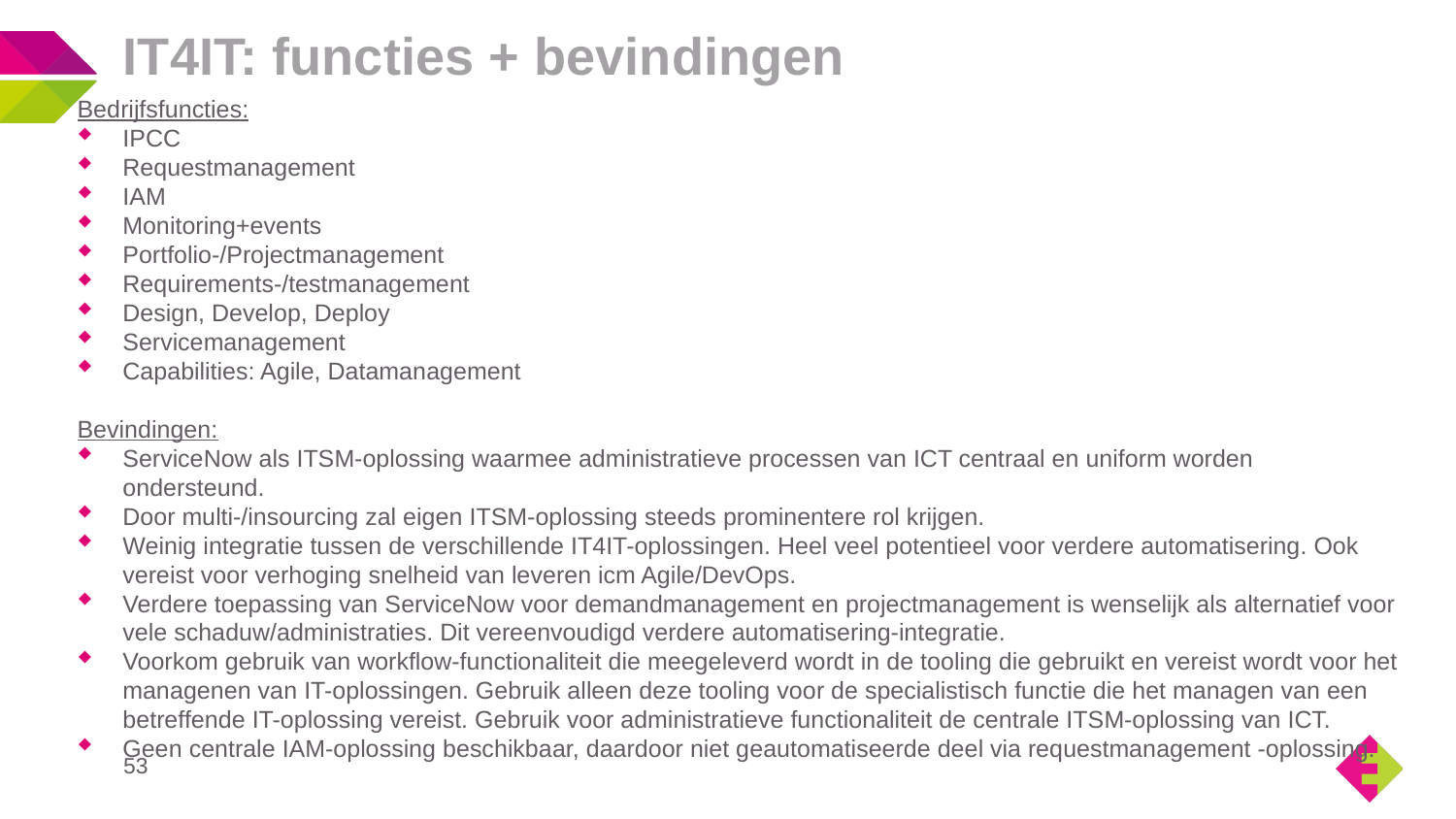

# IT4IT: functies + bevindingen
Bedrijfsfuncties:
IPCC
Requestmanagement
IAM
Monitoring+events
Portfolio-/Projectmanagement
Requirements-/testmanagement
Design, Develop, Deploy
Servicemanagement
Capabilities: Agile, Datamanagement

Bevindingen:
ServiceNow als ITSM-oplossing waarmee administratieve processen van ICT centraal en uniform worden ondersteund.
Door multi-/insourcing zal eigen ITSM-oplossing steeds prominentere rol krijgen.
Weinig integratie tussen de verschillende IT4IT-oplossingen. Heel veel potentieel voor verdere automatisering. Ook vereist voor verhoging snelheid van leveren icm Agile/DevOps.
Verdere toepassing van ServiceNow voor demandmanagement en projectmanagement is wenselijk als alternatief voor vele schaduw/administraties. Dit vereenvoudigd verdere automatisering-integratie.
Voorkom gebruik van workflow-functionaliteit die meegeleverd wordt in de tooling die gebruikt en vereist wordt voor het managenen van IT-oplossingen. Gebruik alleen deze tooling voor de specialistisch functie die het managen van een betreffende IT-oplossing vereist. Gebruik voor administratieve functionaliteit de centrale ITSM-oplossing van ICT.
Geen centrale IAM-oplossing beschikbaar, daardoor niet geautomatiseerde deel via requestmanagement -oplossing.